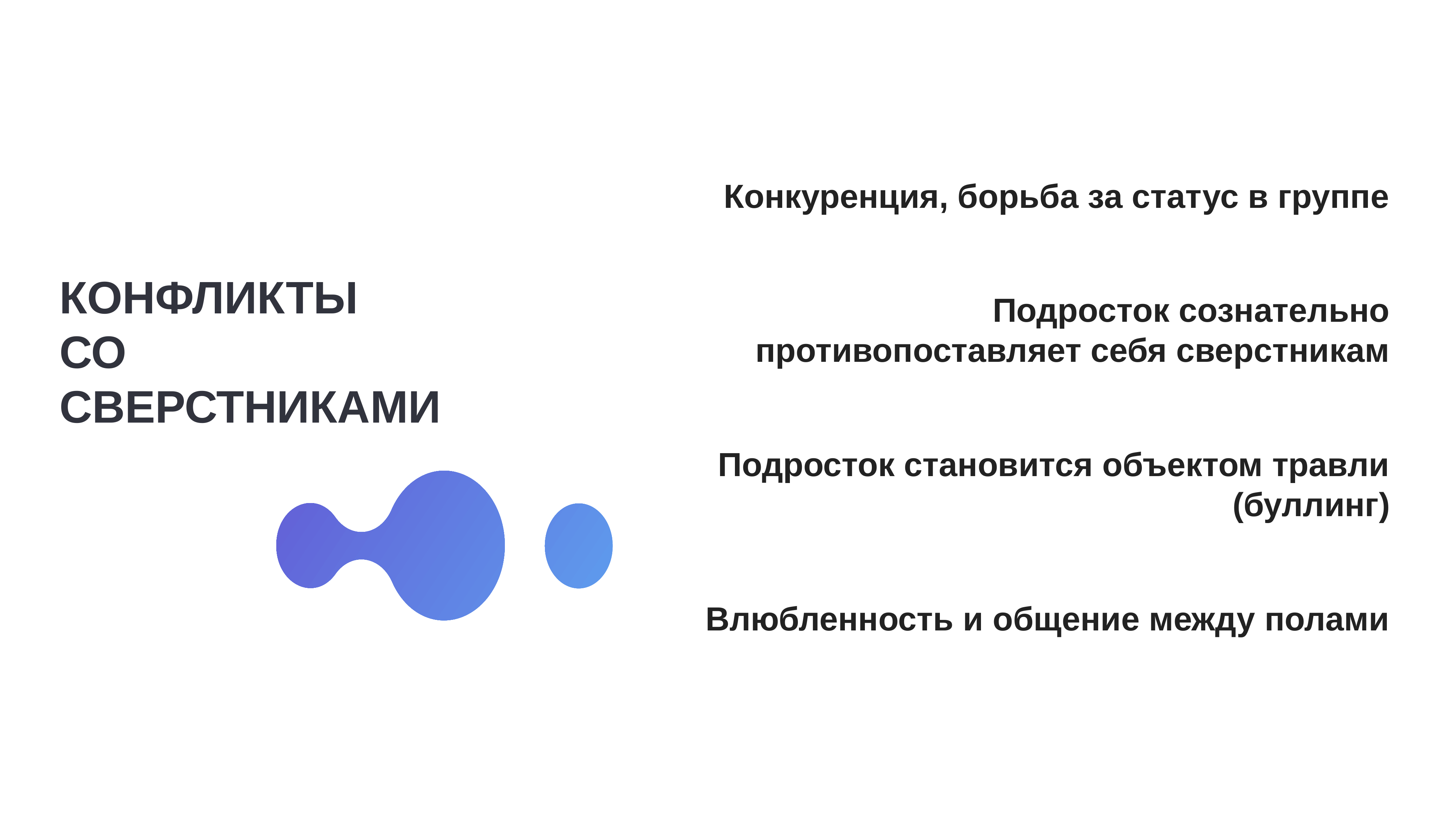

Конкуренция, борьба за статус в группе

Подросток сознательно противопоставляет себя сверстникам

Подросток становится объектом травли (буллинг)

Влюбленность и общение между полами

КОНФЛИКТЫ
СО
СВЕРСТНИКАМИ